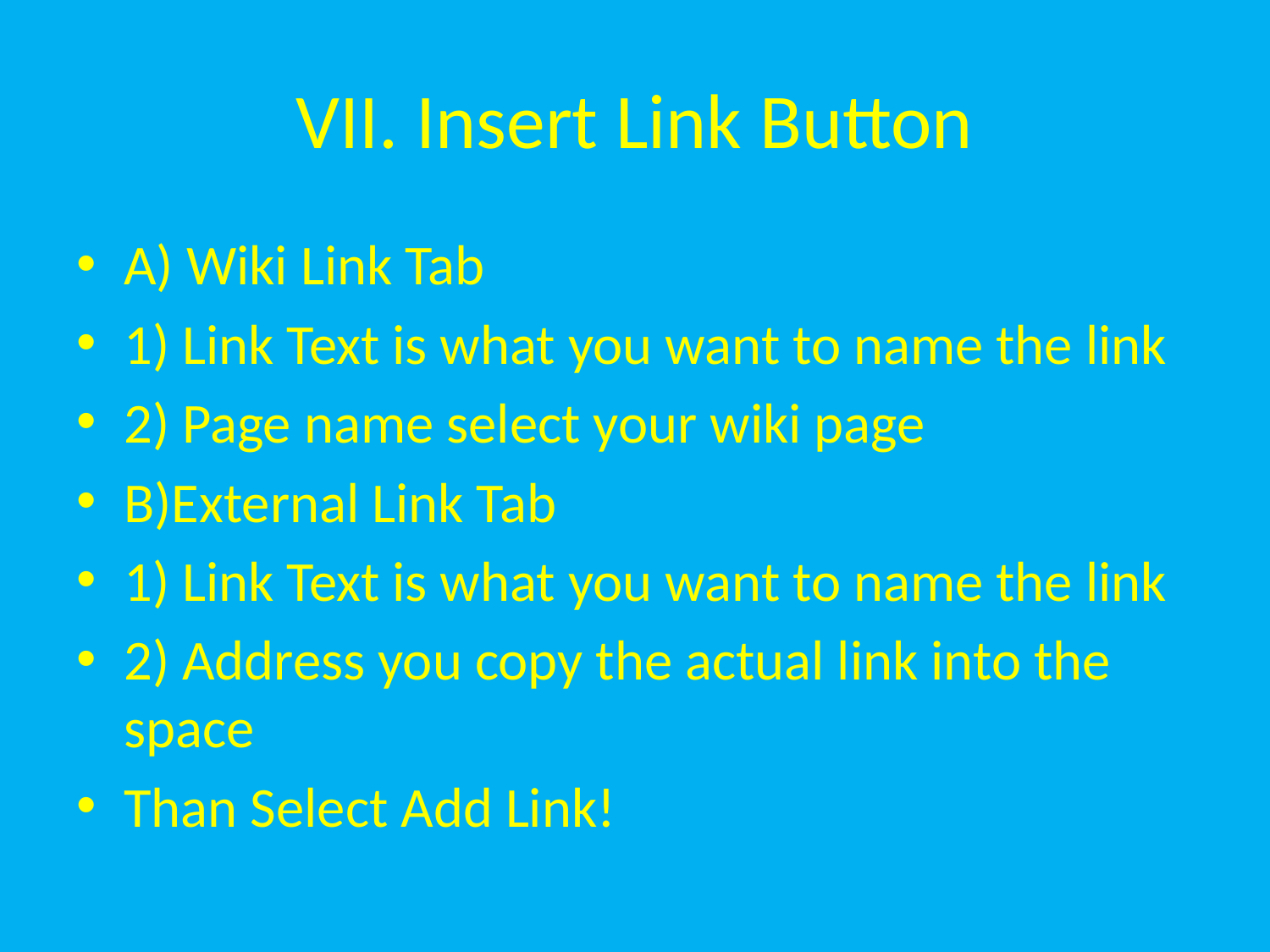

# VII. Insert Link Button
A) Wiki Link Tab
1) Link Text is what you want to name the link
2) Page name select your wiki page
B)External Link Tab
1) Link Text is what you want to name the link
2) Address you copy the actual link into the space
Than Select Add Link!